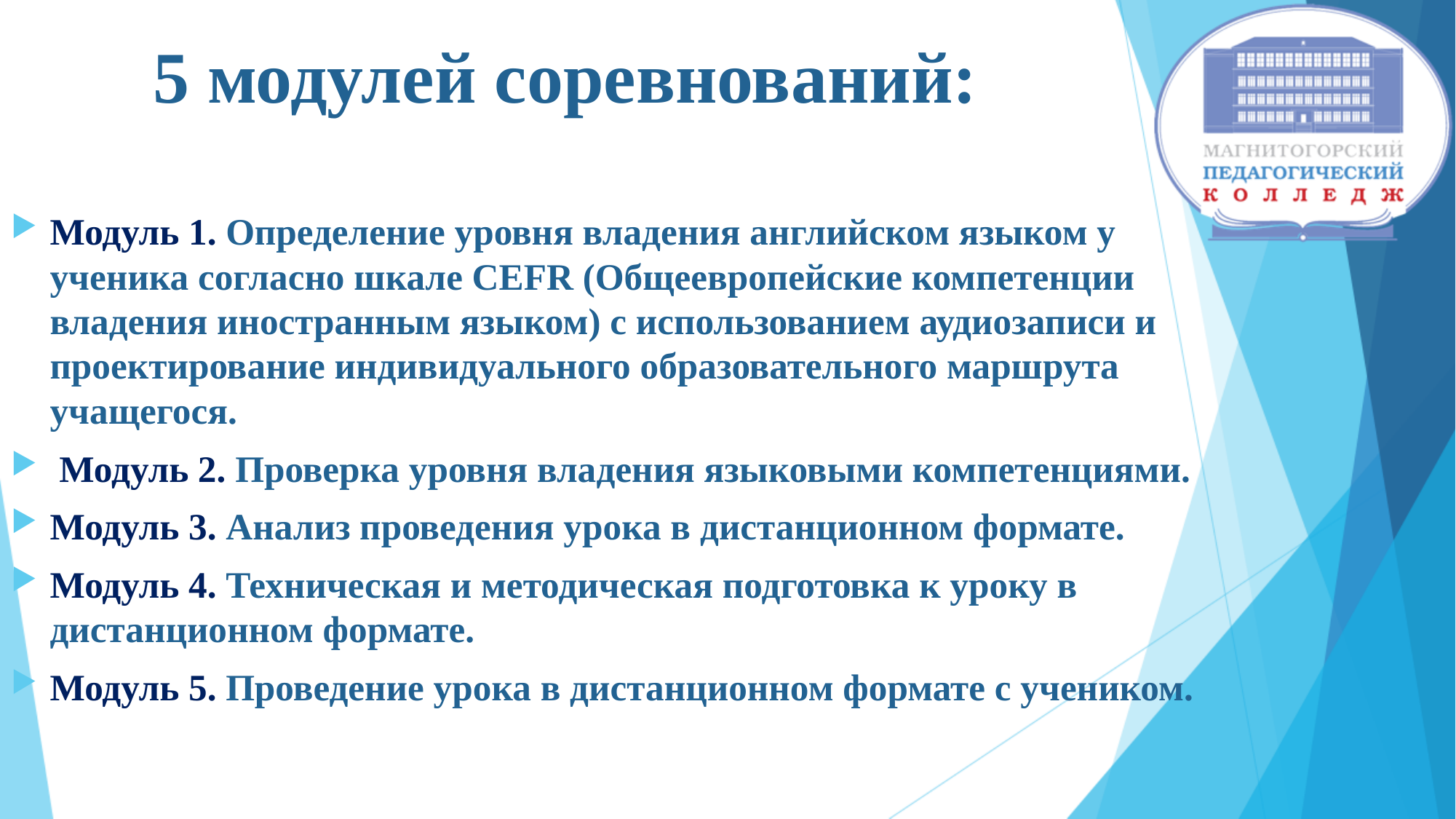

# 5 модулей соревнований:

Модуль 1. Определение уровня владения английском языком у ученика согласно шкале CEFR (Общеевропейские компетенции владения иностранным языком) с использованием аудиозаписи и проектирование индивидуального образовательного маршрута учащегося.
 Модуль 2. Проверка уровня владения языковыми компетенциями.
Модуль 3. Анализ проведения урока в дистанционном формате.
Модуль 4. Техническая и методическая подготовка к уроку в дистанционном формате.
Модуль 5. Проведение урока в дистанционном формате с учеником.